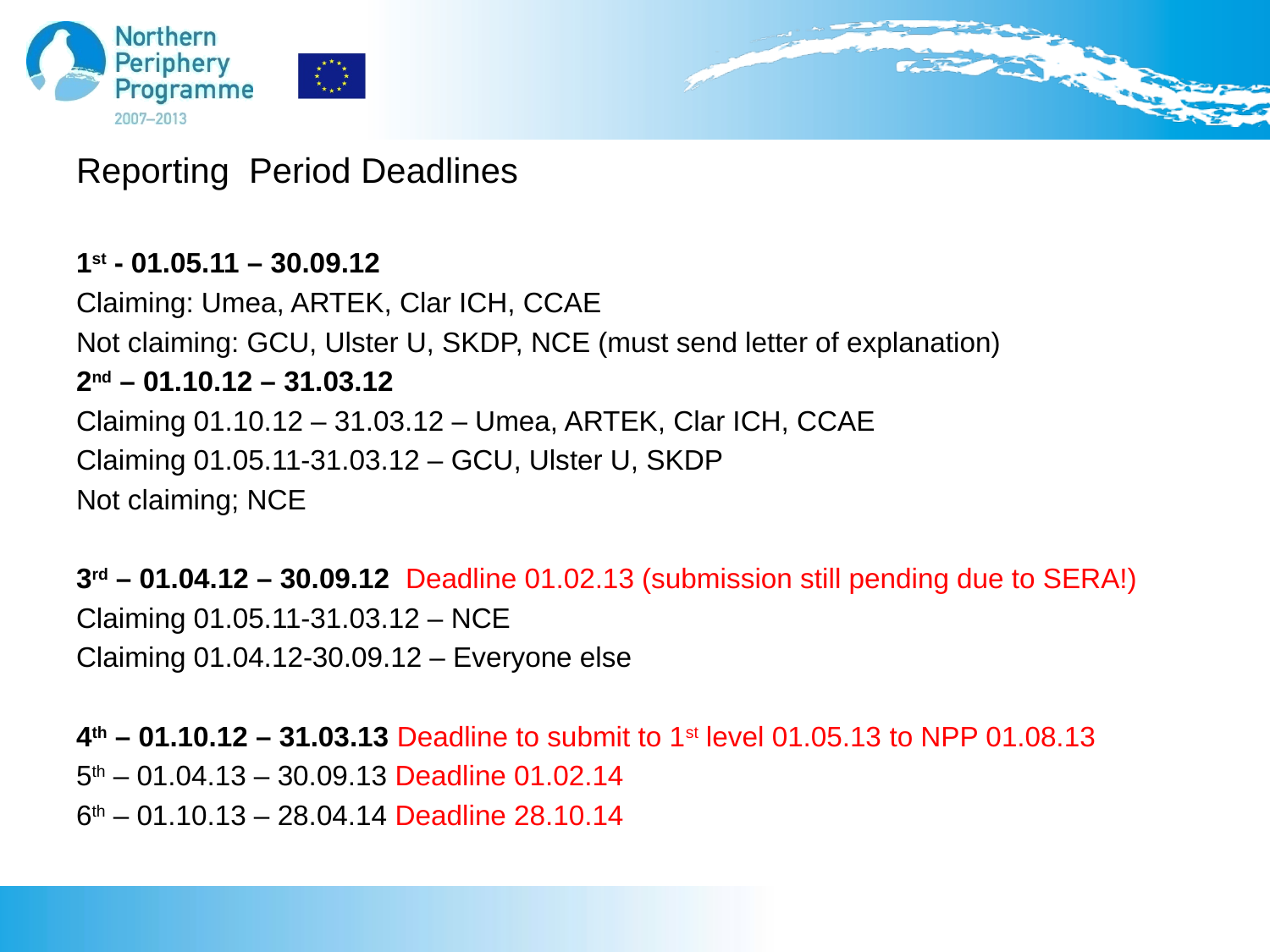

# Reporting  Period Deadlines
1st - 01.05.11 – 30.09.12
Claiming: Umea, ARTEK, Clar ICH, CCAE
Not claiming: GCU, Ulster U, SKDP, NCE (must send letter of explanation)
2nd – 01.10.12 – 31.03.12
Claiming 01.10.12 – 31.03.12 – Umea, ARTEK, Clar ICH, CCAE
Claiming 01.05.11-31.03.12 – GCU, Ulster U, SKDP
Not claiming; NCE

3rd – 01.04.12 – 30.09.12  Deadline 01.02.13 (submission still pending due to SERA!)
Claiming 01.05.11-31.03.12 – NCE
Claiming 01.04.12-30.09.12 – Everyone else

4th – 01.10.12 – 31.03.13 Deadline to submit to 1st level 01.05.13 to NPP 01.08.13
5th – 01.04.13 – 30.09.13 Deadline 01.02.14
6th – 01.10.13 – 28.04.14 Deadline 28.10.14